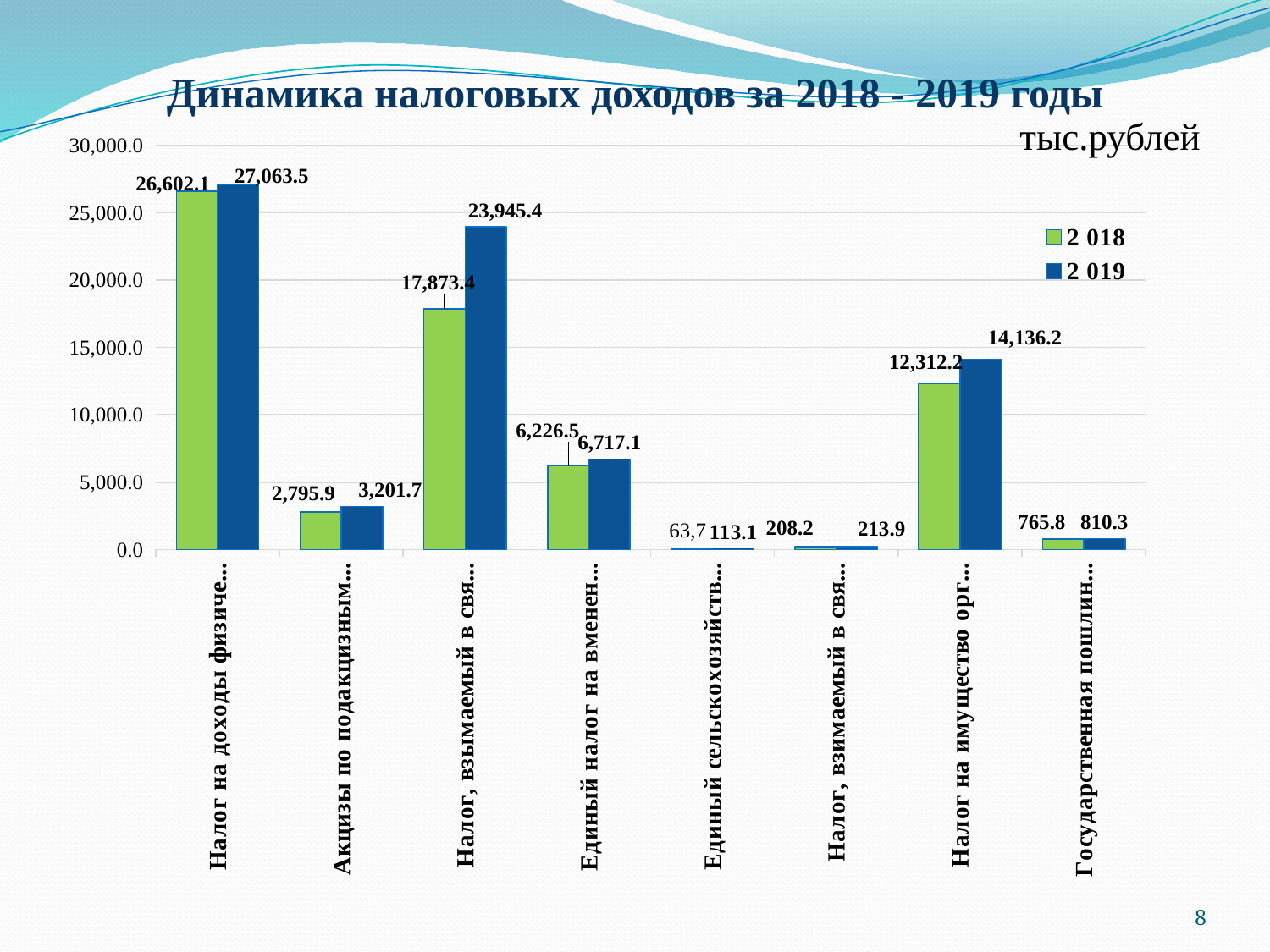

# Динамика налоговых доходов за 2018 - 2019 годы
тыс.рублей

### Chart

| Category | 2 018 | 2 019 |
|---|---|---|
| Налог на доходы физических лиц | 26602.10816 | 27063.50237 |
| Акцизы по подакцизным товарам (продуктам), производимым на территории РФ | 2795.92285 | 3201.70368 |
| Налог, взымаемый в связи с применением упрощенной системы налогообложения | 17873.36103 | 23945.43263 |
| Единый налог на вмененный доход для отдельных видов деятельности | 6226.5496 | 6717.1247 |
| Единый сельскохозяйственный налог | 63.7 | 113.1 |
| Налог, взимаемый в связи с применением патентной системы налогообложения | 208.21998 | 213.92673 |
| Налог на имущество организаций | 12312.16088 | 14136.23845 |
| Государственная пошлина по делам, рассматриваемым в судах общей юрисдикции | 765.80752 | 810.33213 |
8